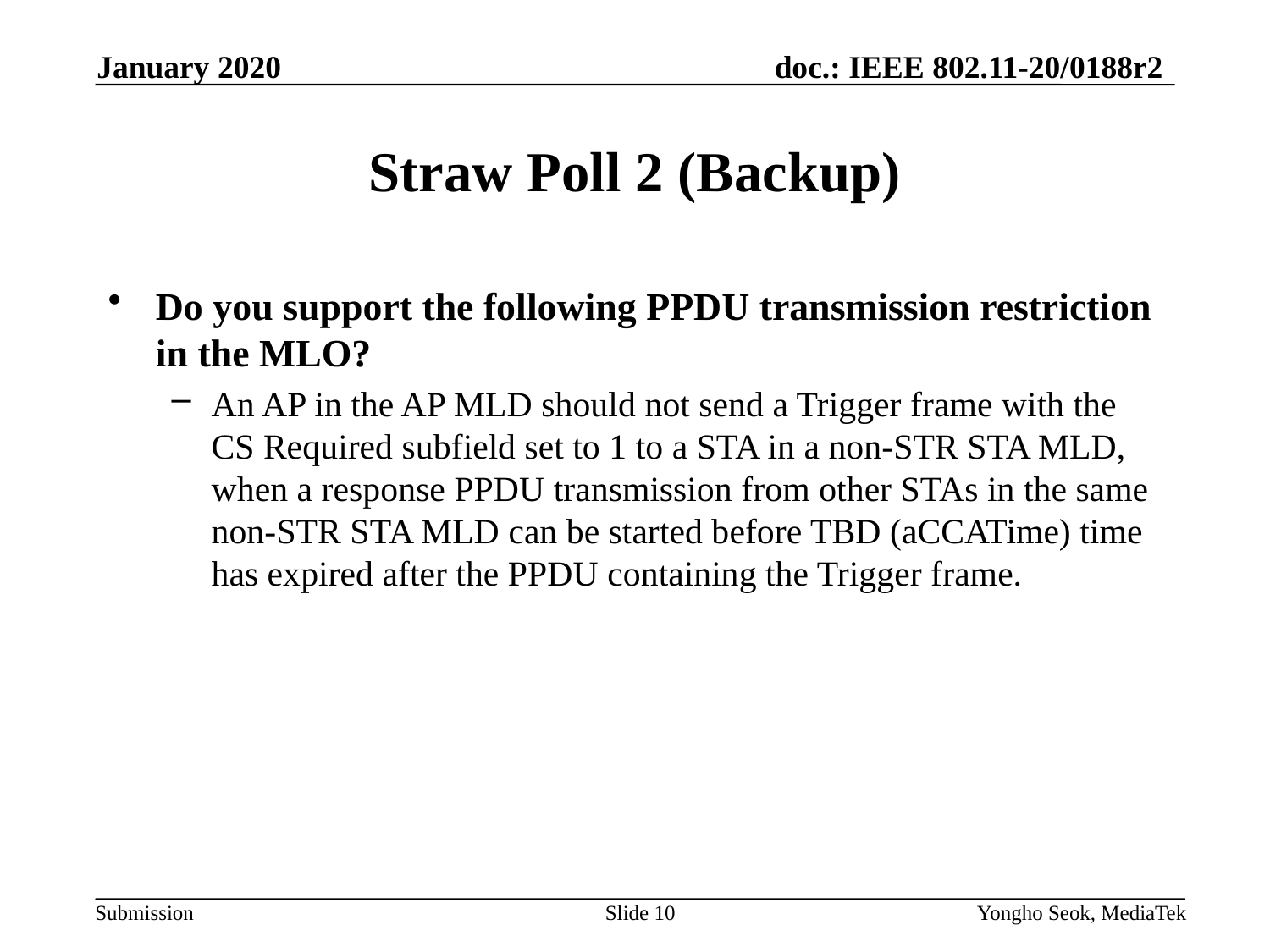

January 2020
# Straw Poll 2 (Backup)
Do you support the following PPDU transmission restriction in the MLO?
An AP in the AP MLD should not send a Trigger frame with the CS Required subfield set to 1 to a STA in a non-STR STA MLD, when a response PPDU transmission from other STAs in the same non-STR STA MLD can be started before TBD (aCCATime) time has expired after the PPDU containing the Trigger frame.
Slide 10
Yongho Seok, MediaTek